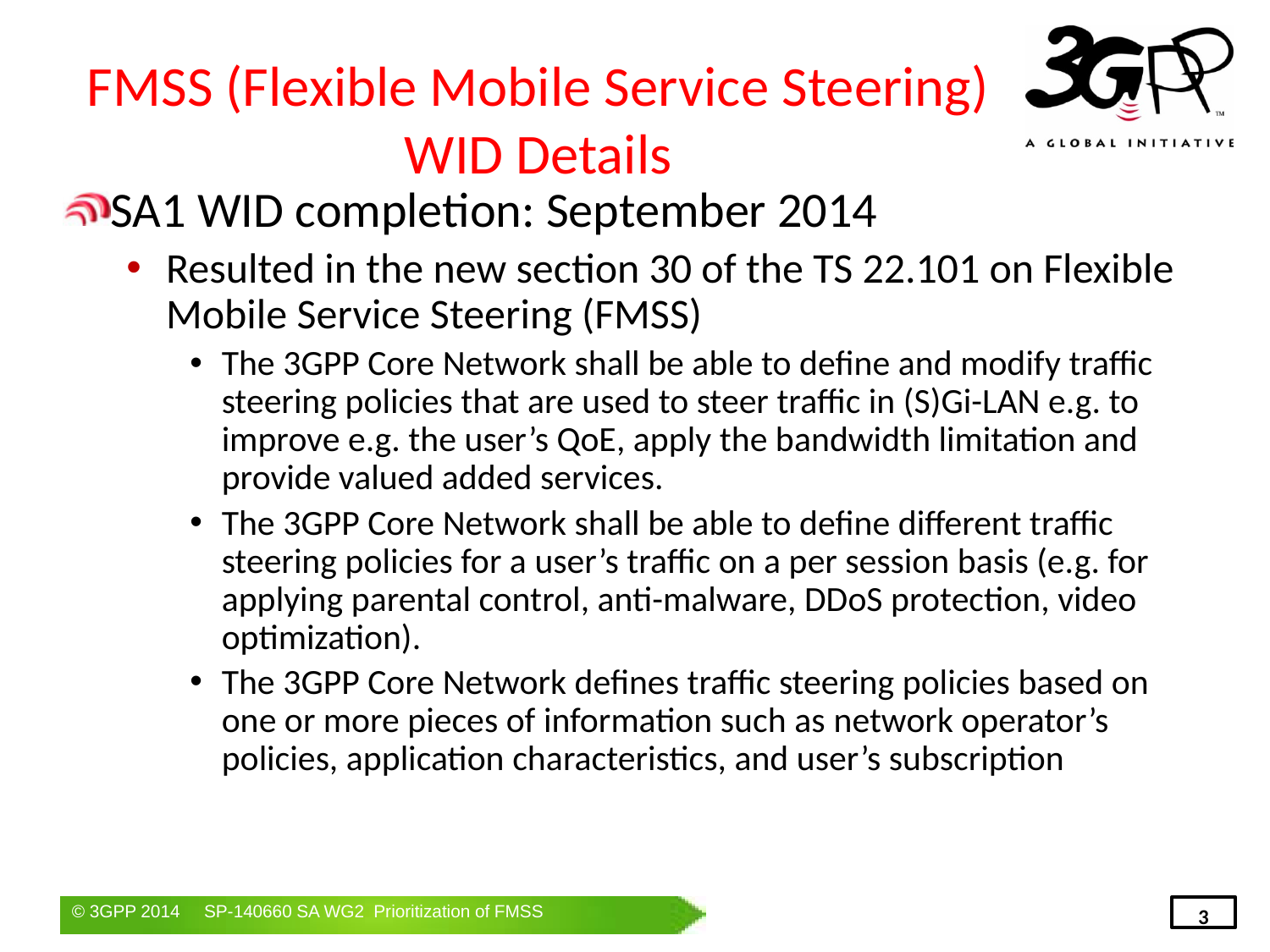

# FMSS (Flexible Mobile Service Steering) WID Details
SA1 WID completion: September 2014
Resulted in the new section 30 of the TS 22.101 on Flexible Mobile Service Steering (FMSS)
The 3GPP Core Network shall be able to define and modify traffic steering policies that are used to steer traffic in (S)Gi-LAN e.g. to improve e.g. the user’s QoE, apply the bandwidth limitation and provide valued added services.
The 3GPP Core Network shall be able to define different traffic steering policies for a user’s traffic on a per session basis (e.g. for applying parental control, anti-malware, DDoS protection, video optimization).
The 3GPP Core Network defines traffic steering policies based on one or more pieces of information such as network operator’s policies, application characteristics, and user’s subscription